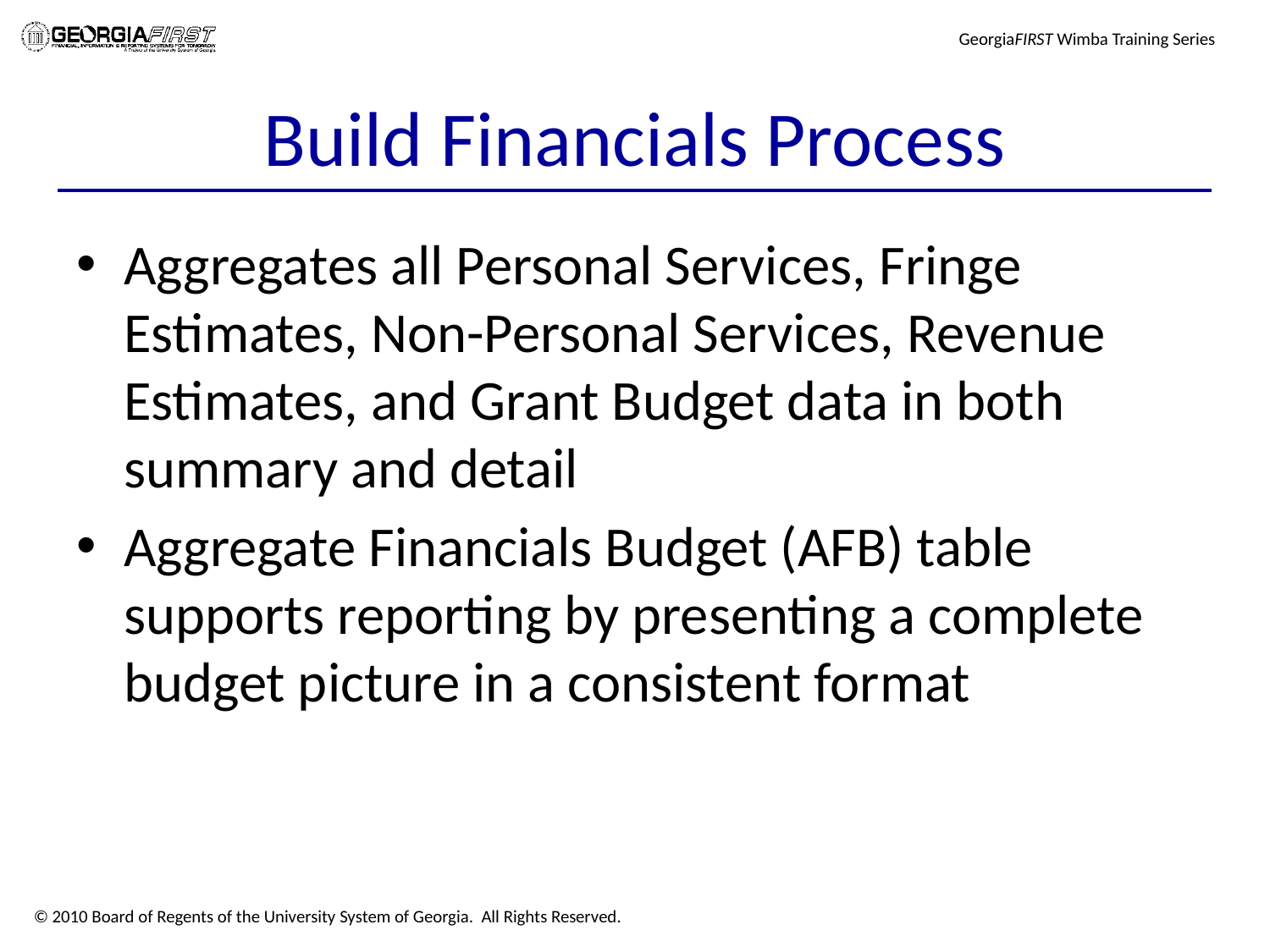

# Build Financials Process
Aggregates all Personal Services, Fringe Estimates, Non-Personal Services, Revenue Estimates, and Grant Budget data in both summary and detail
Aggregate Financials Budget (AFB) table supports reporting by presenting a complete budget picture in a consistent format